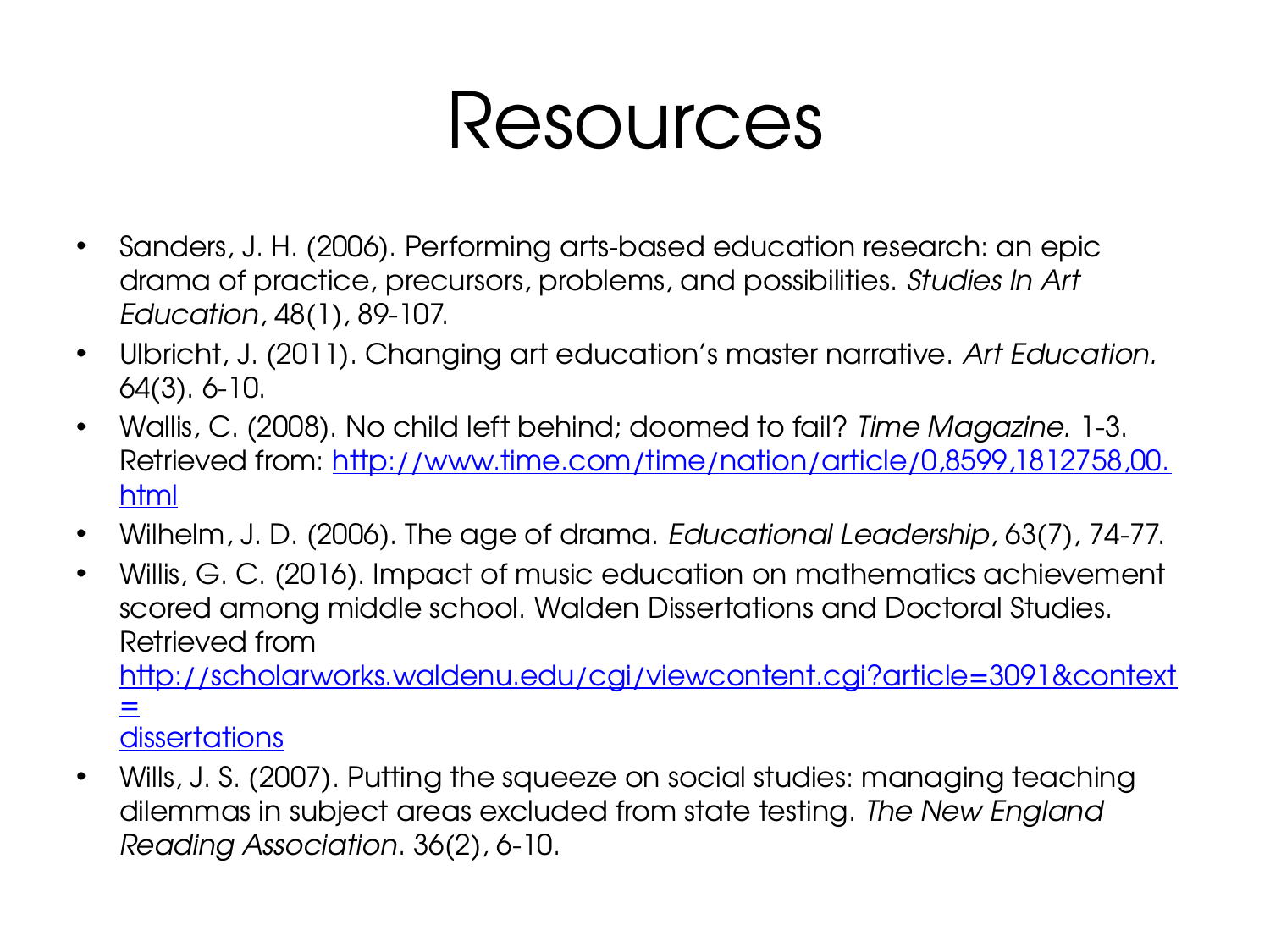

# Resources
Sanders, J. H. (2006). Performing arts-based education research: an epic drama of practice, precursors, problems, and possibilities. Studies In Art Education, 48(1), 89-107.
Ulbricht, J. (2011). Changing art education’s master narrative. Art Education. 64(3). 6-10.
Wallis, C. (2008). No child left behind; doomed to fail? Time Magazine. 1-3. Retrieved from: http://www.time.com/time/nation/article/0,8599,1812758,00.html
Wilhelm, J. D. (2006). The age of drama. Educational Leadership, 63(7), 74-77.
Willis, G. C. (2016). Impact of music education on mathematics achievement scored among middle school. Walden Dissertations and Doctoral Studies. Retrieved from http://scholarworks.waldenu.edu/cgi/viewcontent.cgi?article=3091&context=dissertations
Wills, J. S. (2007). Putting the squeeze on social studies: managing teaching dilemmas in subject areas excluded from state testing. The New England Reading Association. 36(2), 6-10.